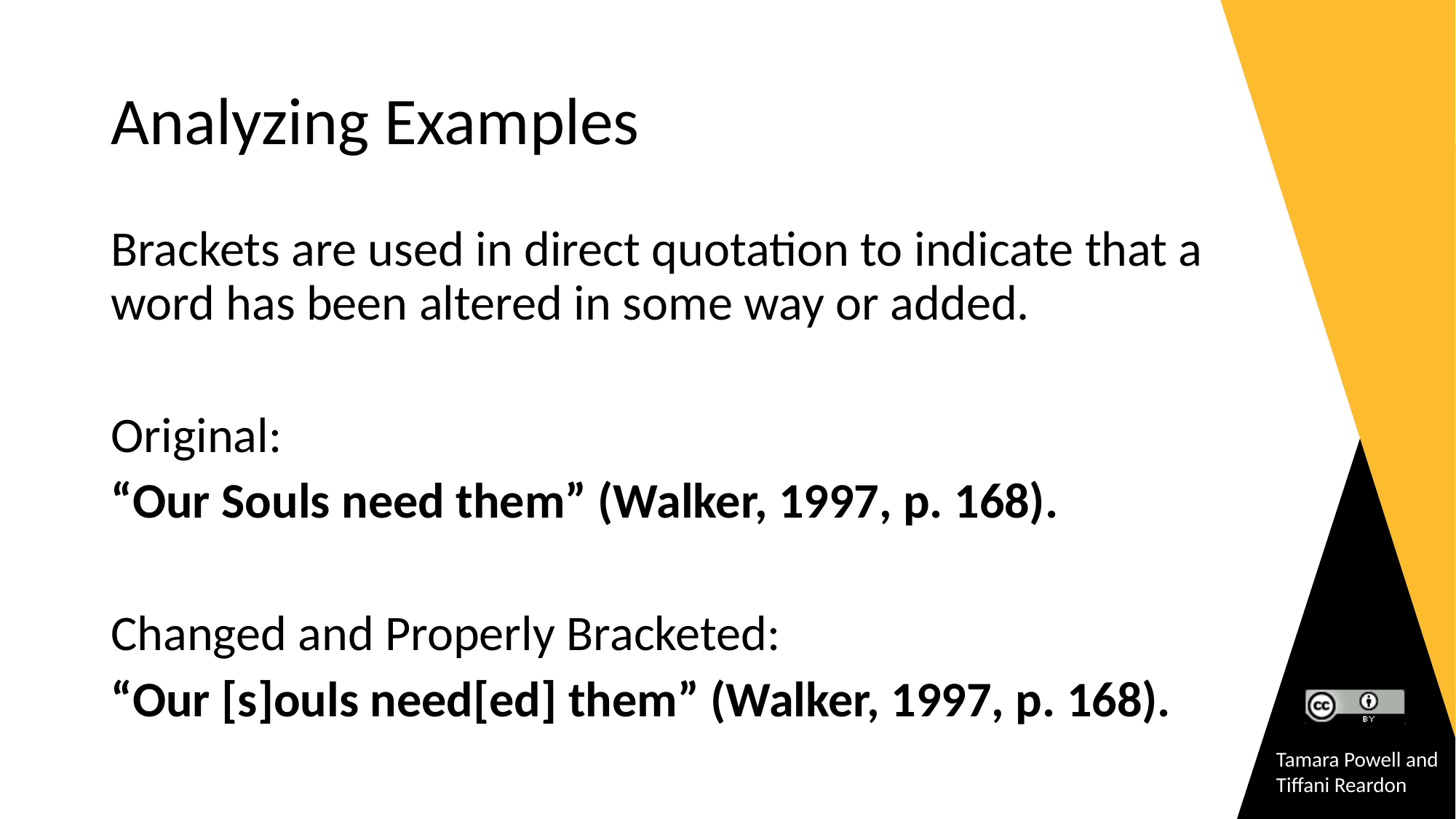

# Analyzing Examples
Brackets are used in direct quotation to indicate that a word has been altered in some way or added.

Original:
“Our Souls need them” (Walker, 1997, p. 168).

Changed and Properly Bracketed:
“Our [s]ouls need[ed] them” (Walker, 1997, p. 168).